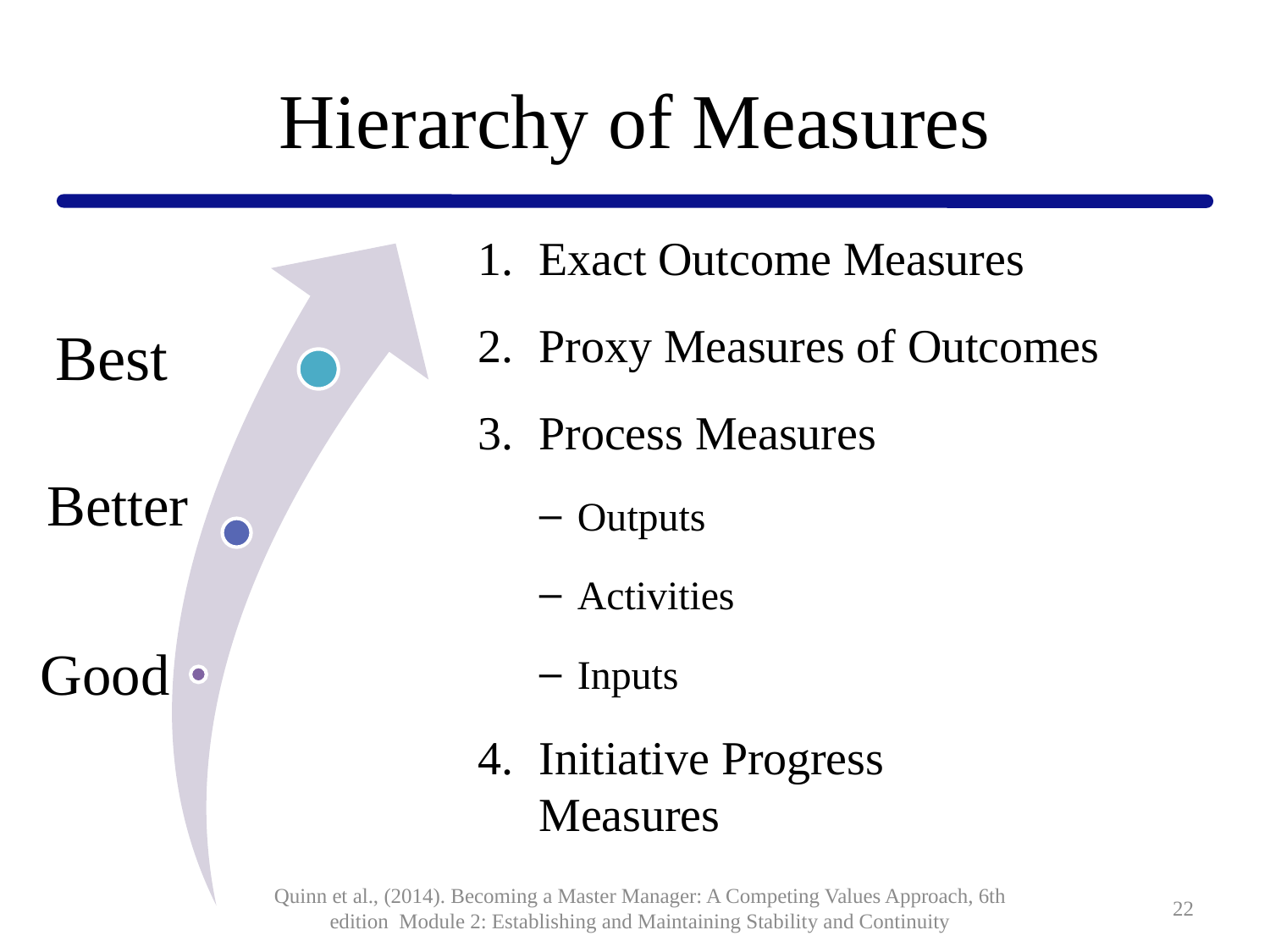

# Hierarchy of Measures
Exact Outcome Measures
Proxy Measures of Outcomes
Process Measures
Outputs
Activities
Inputs
Initiative Progress
Measures

Good
Better
Best
Quinn et al., (2014). Becoming a Master Manager: A Competing Values Approach, 6th edition  Module 2: Establishing and Maintaining Stability and Continuity
22